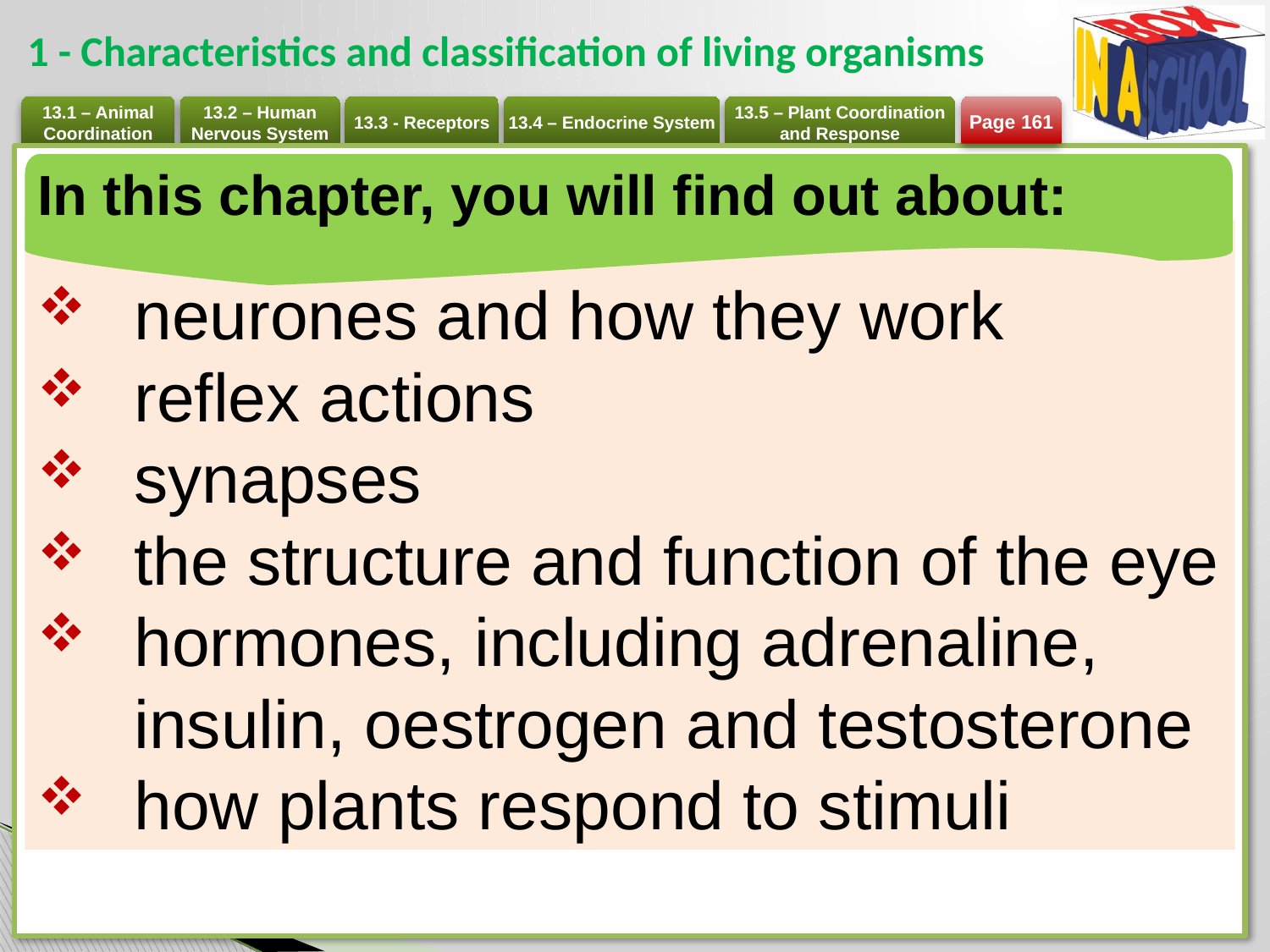

# 1 - Characteristics and classification of living organisms
Page 161
In this chapter, you will find out about:

neurones and how they work
reflex actions
synapses
the structure and function of the eye
hormones, including adrenaline, insulin, oestrogen and testosterone
how plants respond to stimuli